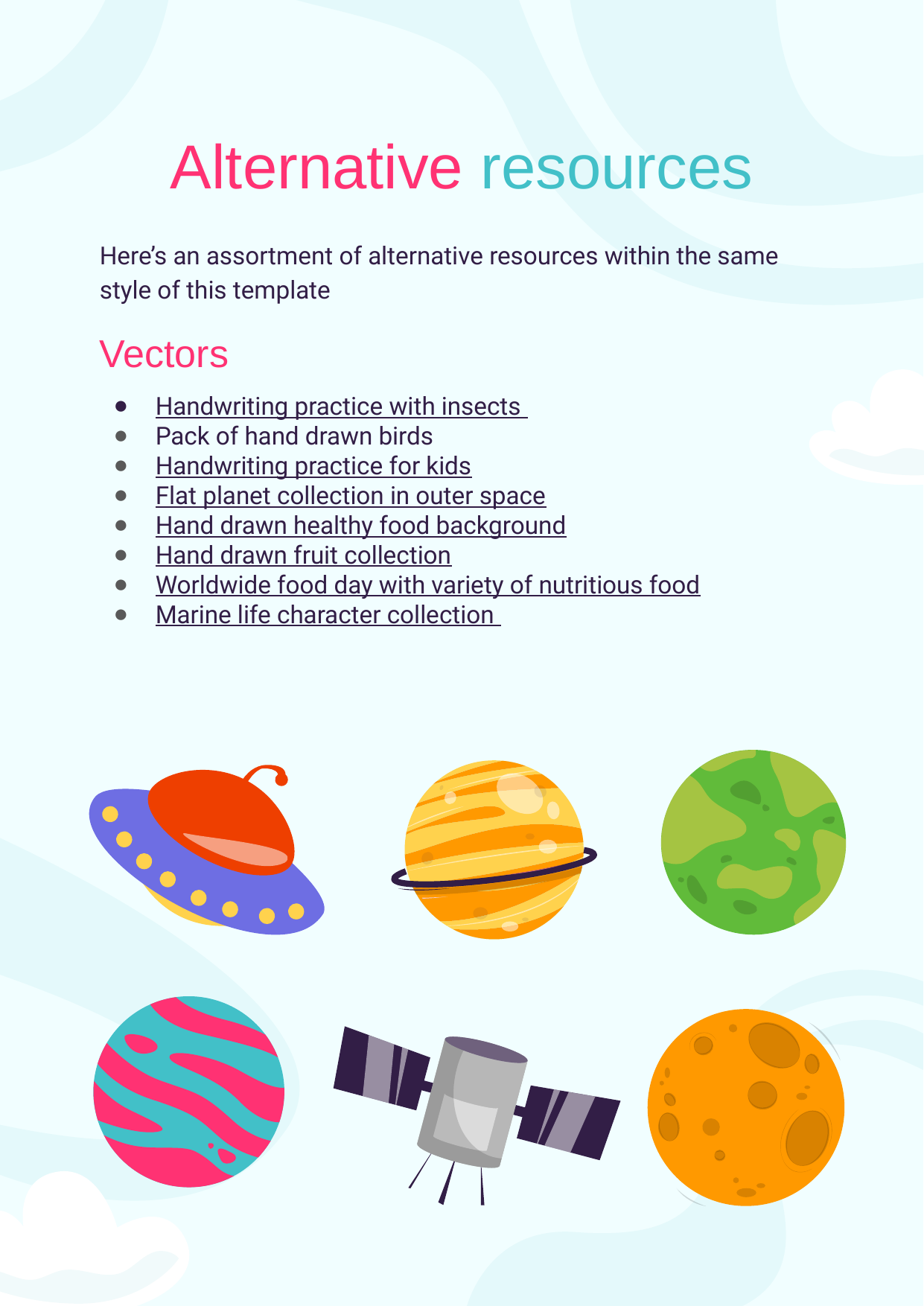

# Alternative resources
Here’s an assortment of alternative resources within the same style of this template
Vectors
Handwriting practice with insects
Pack of hand drawn birds
Handwriting practice for kids
Flat planet collection in outer space
Hand drawn healthy food background
Hand drawn fruit collection
Worldwide food day with variety of nutritious food
Marine life character collection